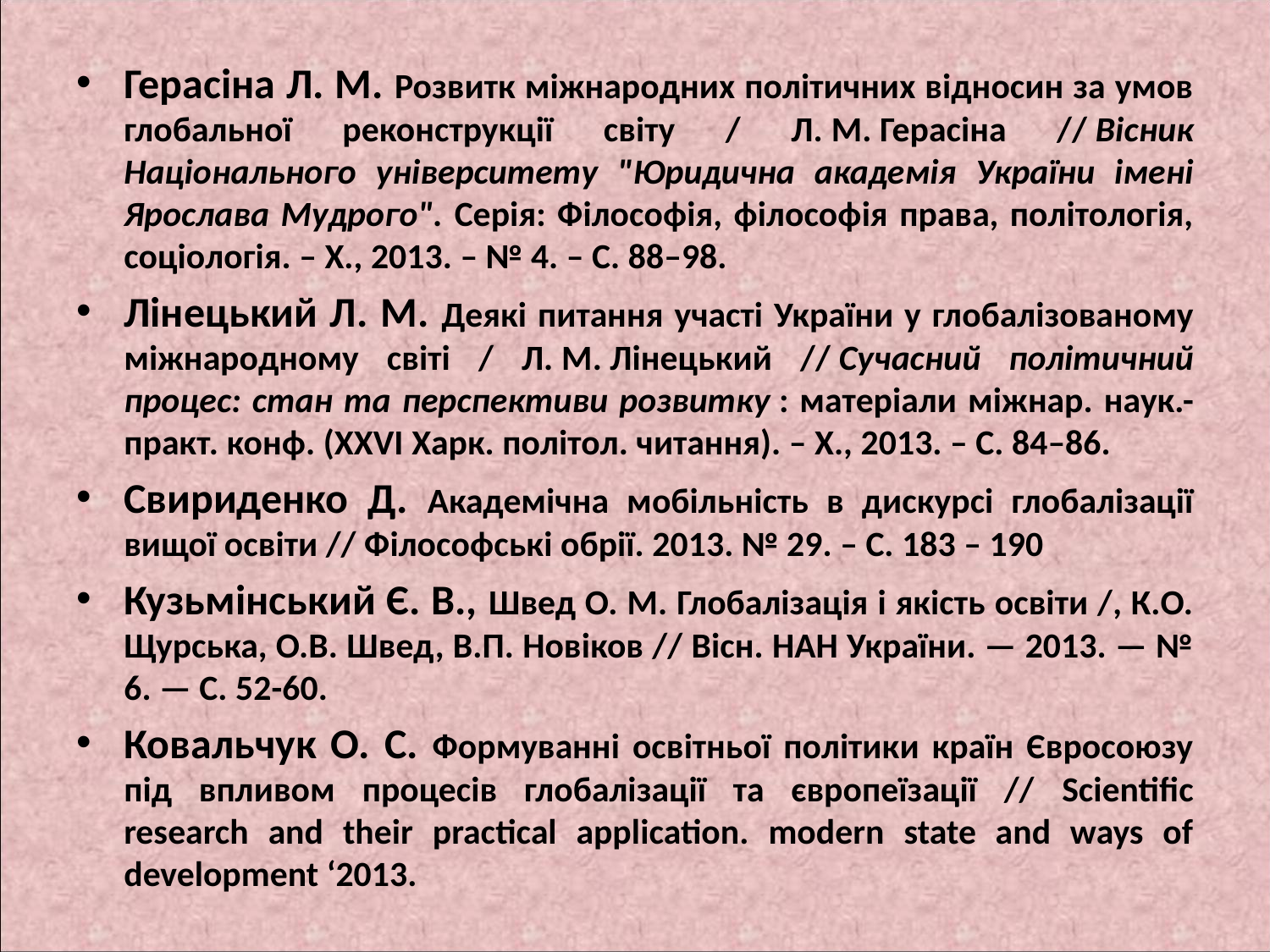

#
Герасіна Л. М. Розвитк міжнародних політичних відносин за умов глобальної реконструкції світу / Л. М. Герасіна // Вісник Національного університету "Юридична академія України імені Ярослава Мудрого". Серія: Філософія, філософія права, політологія, соціологія. – Х., 2013. – № 4. – С. 88–98.
Лінецький Л. М. Деякі питання участі України у глобалізованому міжнародному світі / Л. М. Лінецький // Сучасний політичний процес: стан та перспективи розвитку : матеріали міжнар. наук.-практ. конф. (XXVI Харк. політол. читання). – Х., 2013. – С. 84–86.
Свириденко Д. Академічна мобільність в дискурсі глобалізації вищої освіти // Філософські обрії. 2013. № 29. – С. 183 – 190
Кузьмінський Є. В., Швед О. М. Глобалізація і якість освіти /, К.О. Щурська, О.В. Швед, В.П. Новіков // Вісн. НАН України. — 2013. — № 6. — С. 52-60.
Ковальчук O. С. Формуванні освітньої політики країн Євросоюзу під впливом процесів глобалізації та європеїзації // Scientific research and their practical application. modern state and ways of development ‘2013.